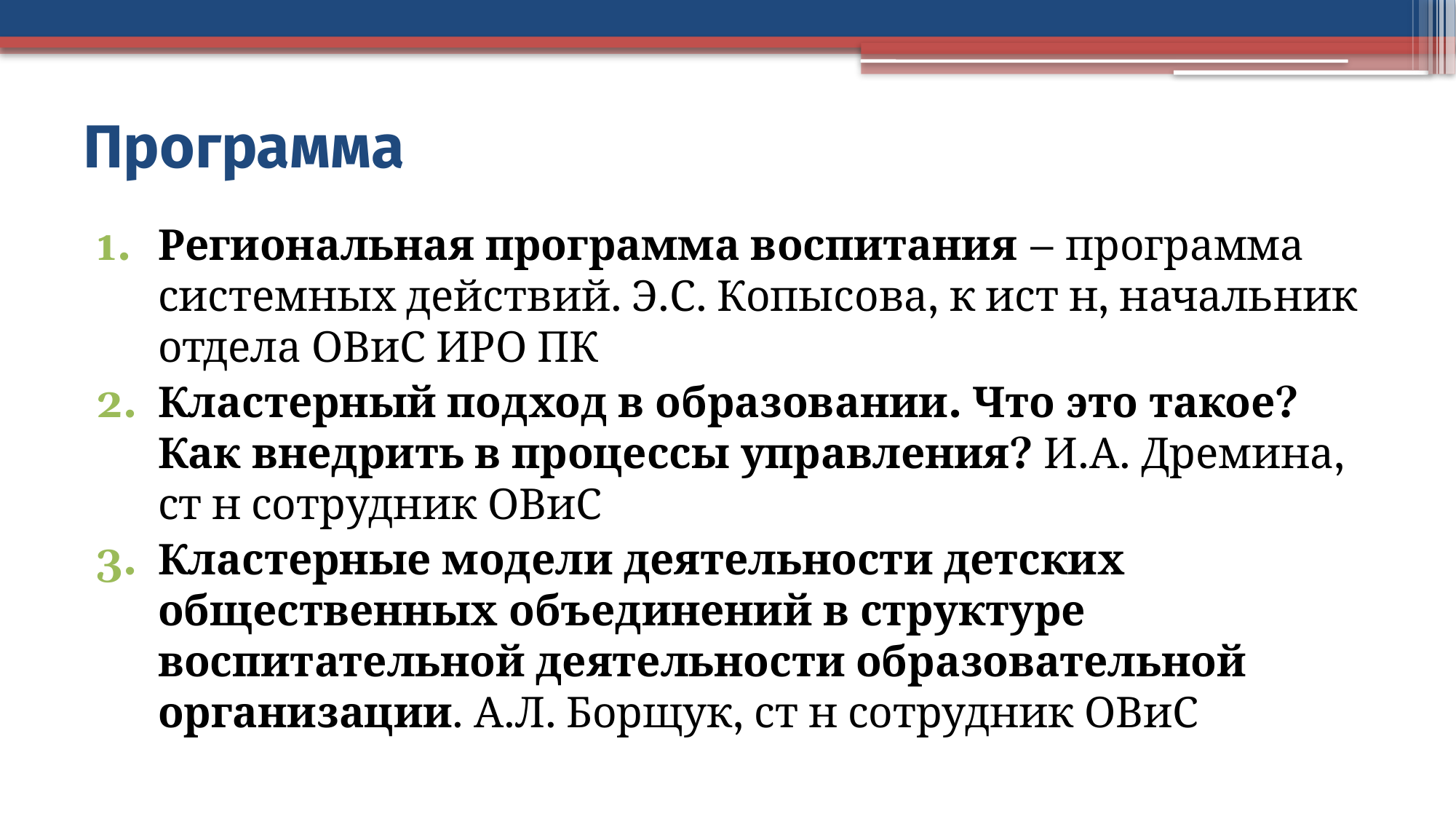

# Программа
Региональная программа воспитания – программа системных действий. Э.С. Копысова, к ист н, начальник отдела ОВиС ИРО ПК
Кластерный подход в образовании. Что это такое?  Как внедрить в процессы управления? И.А. Дремина, ст н сотрудник ОВиС
Кластерные модели деятельности детских общественных объединений в структуре воспитательной деятельности образовательной организации. А.Л. Борщук, ст н сотрудник ОВиС